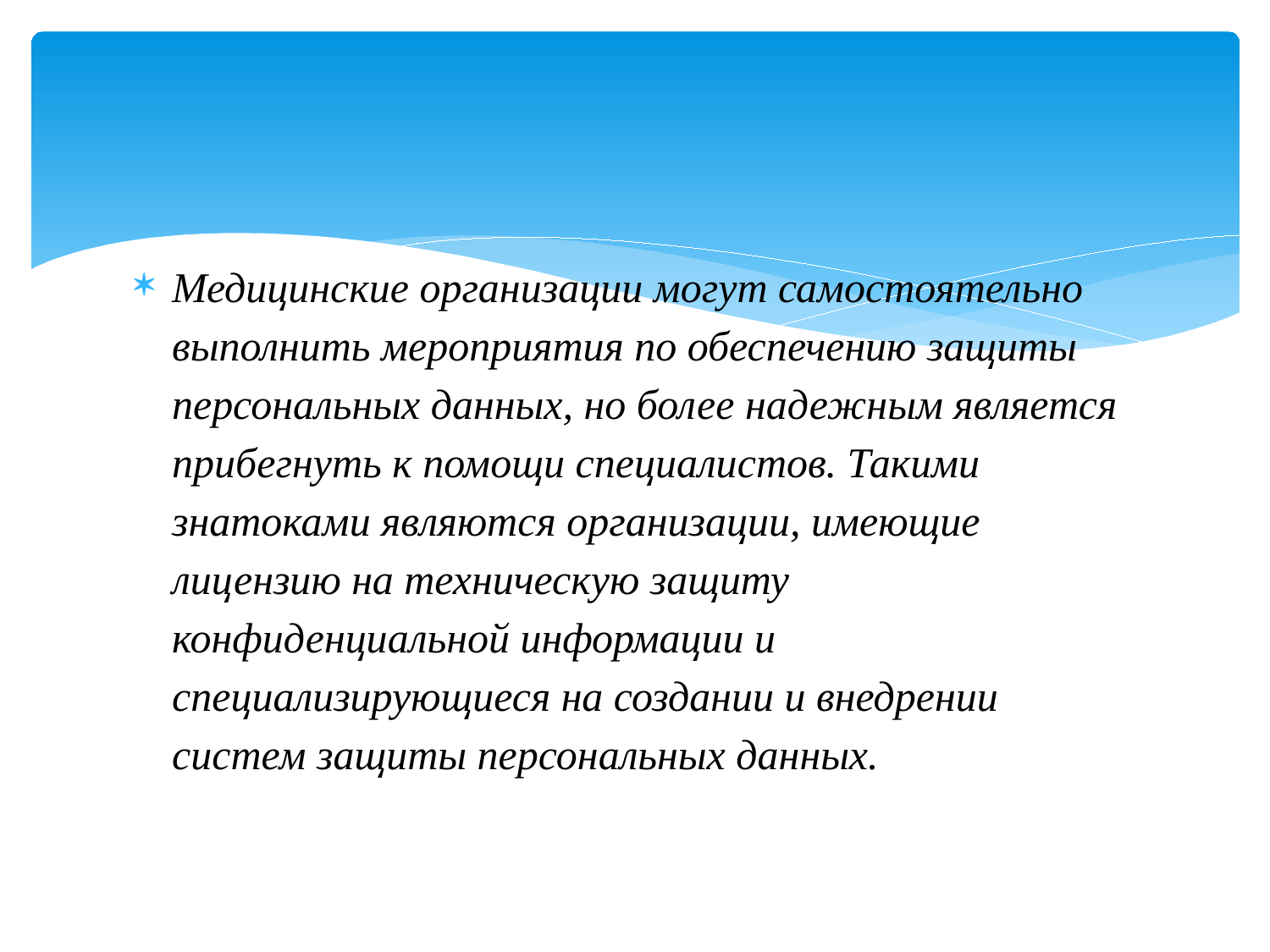

#
Медицинские организации могут самостоятельно выполнить мероприятия по обеспечению защиты персональных данных, но более надежным является прибегнуть к помощи специалистов. Такими знатоками являются организации, имеющие лицензию на техническую защиту конфиденциальной информации и специализирующиеся на создании и внедрении систем защиты персональных данных.